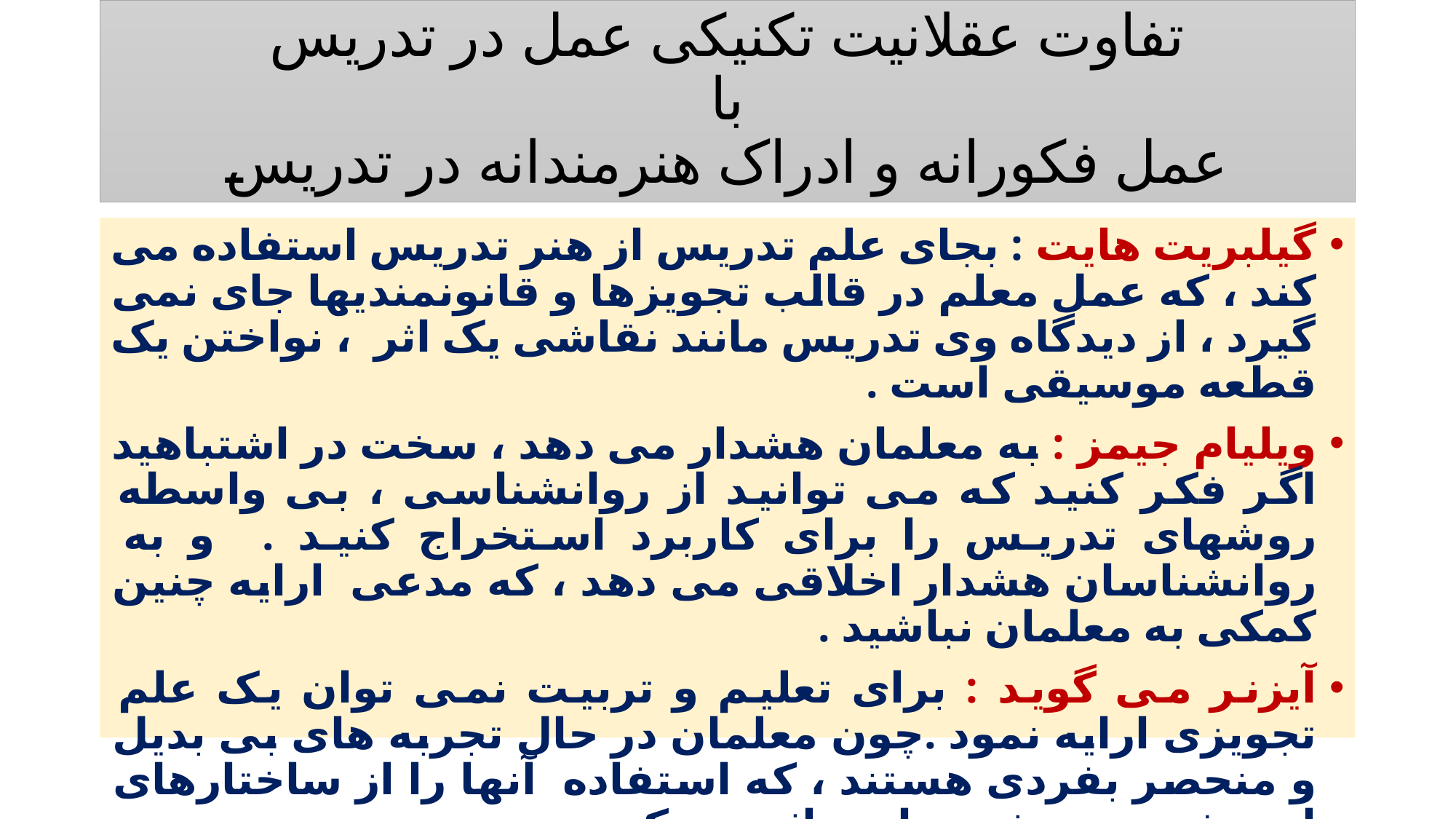

# تفاوت عقلانیت تکنیکی عمل در تدریس با عمل فکورانه و ادراک هنرمندانه در تدریس
گیلبریت هایت : بجای علم تدریس از هنر تدریس استفاده می کند ، که عمل معلم در قالب تجویزها و قانونمندیها جای نمی گیرد ، از دیدگاه وی تدریس مانند نقاشی یک اثر  ، نواختن یک قطعه موسیقی است .
ویلیام جیمز : به معلمان هشدار می دهد ، سخت در اشتباهید اگر فکر کنید که می توانید از روانشناسی ، بی واسطه روشهای تدریس را برای کاربرد استخراج کنید .  و به روانشناسان هشدار اخلاقی می دهد ، که مدعی  ارایه چنین کمکی به معلمان نباشید .
آیزنر می گوید : برای تعلیم و تربیت نمی توان یک علم تجویزی ارایه نمود .چون معلمان در حال تجربه های بی بدیل و منحصر بفردی هستند ، که استفاده  آنها را از ساختارهای از پیش تعیین شده را بی اثر می کند .